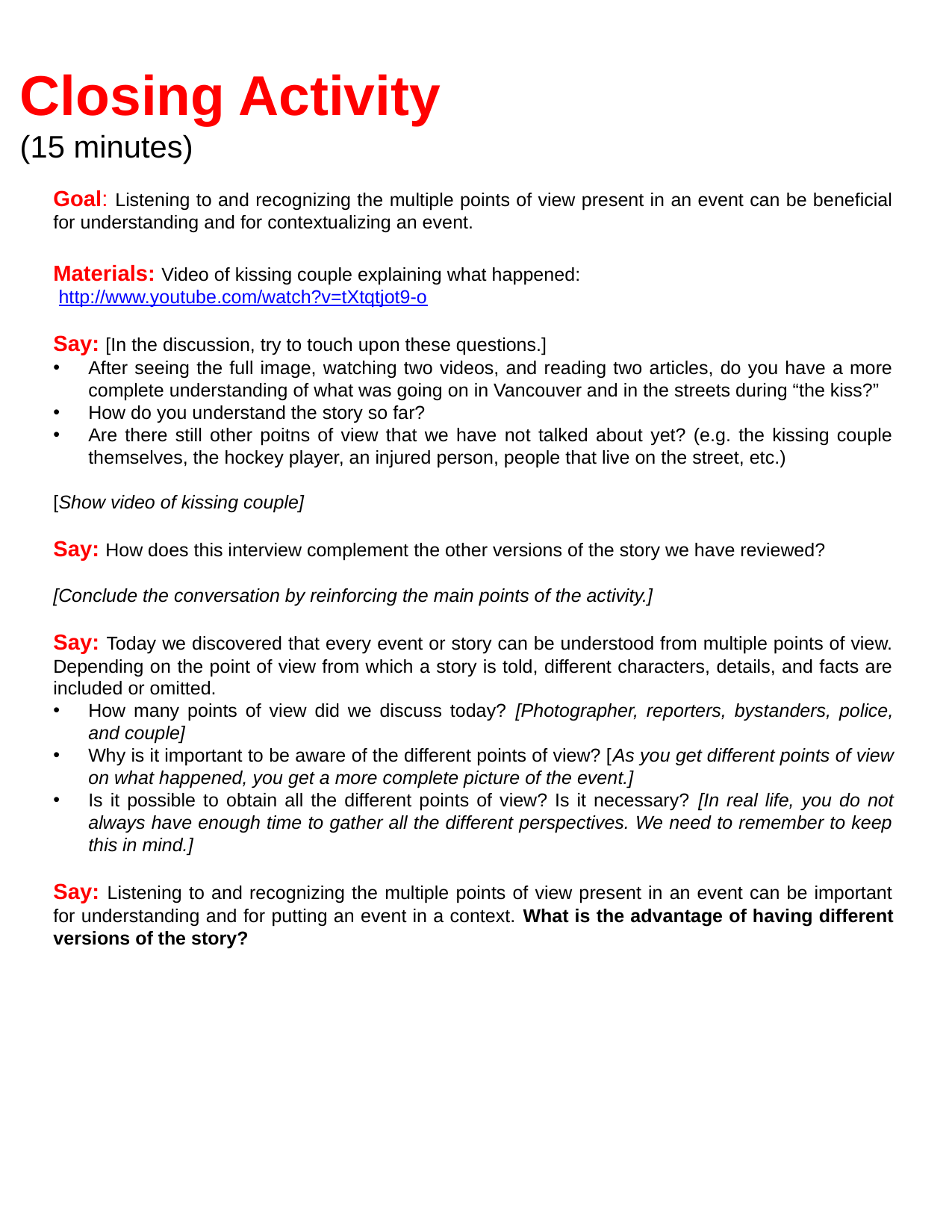

Closing Activity
(15 minutes)
Goal: Listening to and recognizing the multiple points of view present in an event can be beneficial for understanding and for contextualizing an event.

Materials: Video of kissing couple explaining what happened:
 http://www.youtube.com/watch?v=tXtqtjot9-o

Say: [In the discussion, try to touch upon these questions.]
After seeing the full image, watching two videos, and reading two articles, do you have a more complete understanding of what was going on in Vancouver and in the streets during “the kiss?”
How do you understand the story so far?
Are there still other poitns of view that we have not talked about yet? (e.g. the kissing couple themselves, the hockey player, an injured person, people that live on the street, etc.)

[Show video of kissing couple]

Say: How does this interview complement the other versions of the story we have reviewed?

[Conclude the conversation by reinforcing the main points of the activity.]

Say: Today we discovered that every event or story can be understood from multiple points of view. Depending on the point of view from which a story is told, different characters, details, and facts are included or omitted.
How many points of view did we discuss today? [Photographer, reporters, bystanders, police, and couple]
Why is it important to be aware of the different points of view? [As you get different points of view on what happened, you get a more complete picture of the event.]
Is it possible to obtain all the different points of view? Is it necessary? [In real life, you do not always have enough time to gather all the different perspectives. We need to remember to keep this in mind.]

Say: Listening to and recognizing the multiple points of view present in an event can be important for understanding and for putting an event in a context. What is the advantage of having different versions of the story?